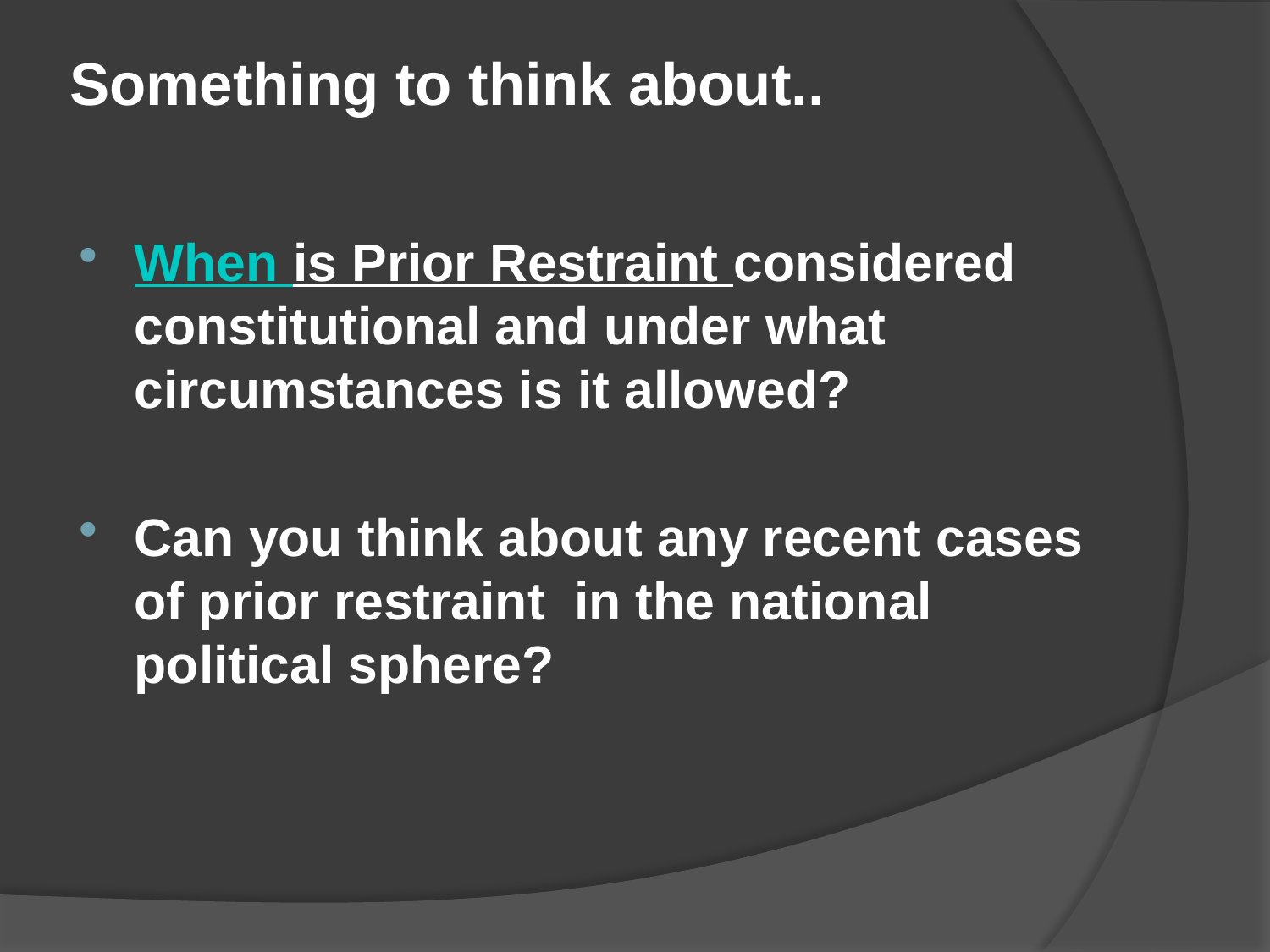

# Something to think about..
When is Prior Restraint considered constitutional and under what circumstances is it allowed?

Can you think about any recent cases of prior restraint  in the national political sphere?